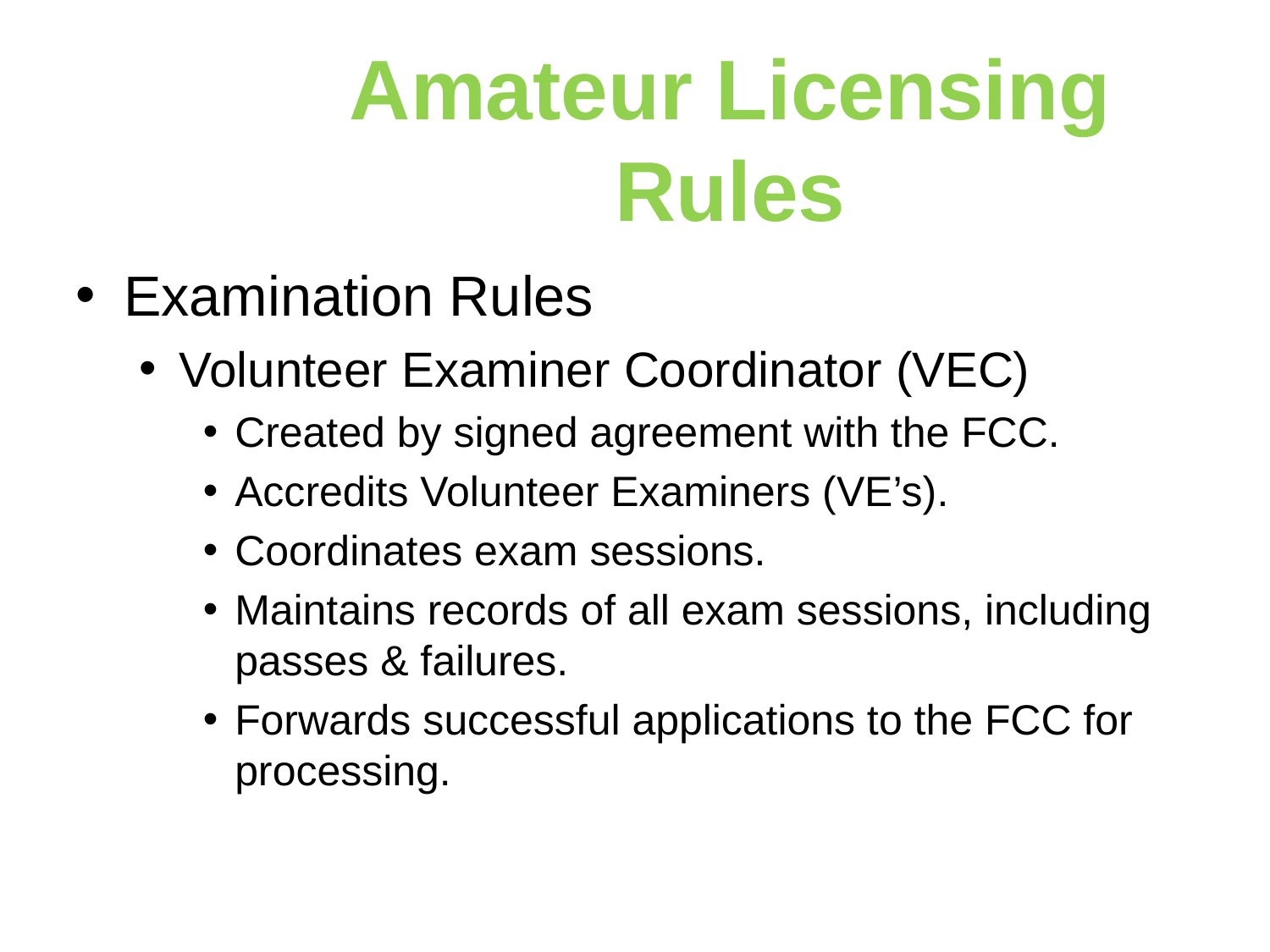

Amateur Licensing Rules
Examination Rules
Volunteer Examiner Coordinator (VEC)
Created by signed agreement with the FCC.
Accredits Volunteer Examiners (VE’s).
Coordinates exam sessions.
Maintains records of all exam sessions, including passes & failures.
Forwards successful applications to the FCC for processing.